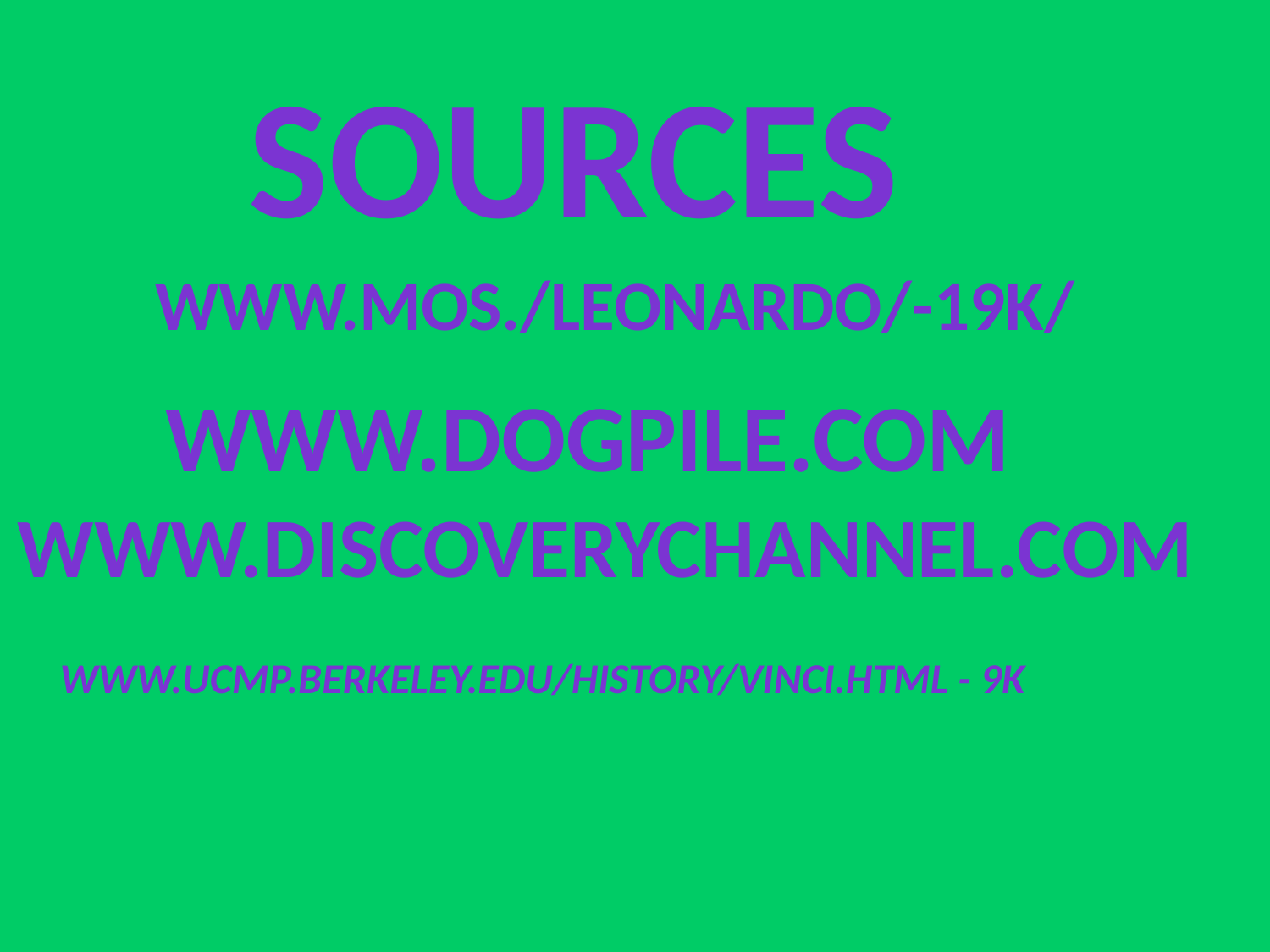

Sources
www.mos./leonardo/-19k/
www.dogpile.com
www.discoverychannel.com
www.ucmp.berkeley.edu/history/vinci.html - 9k